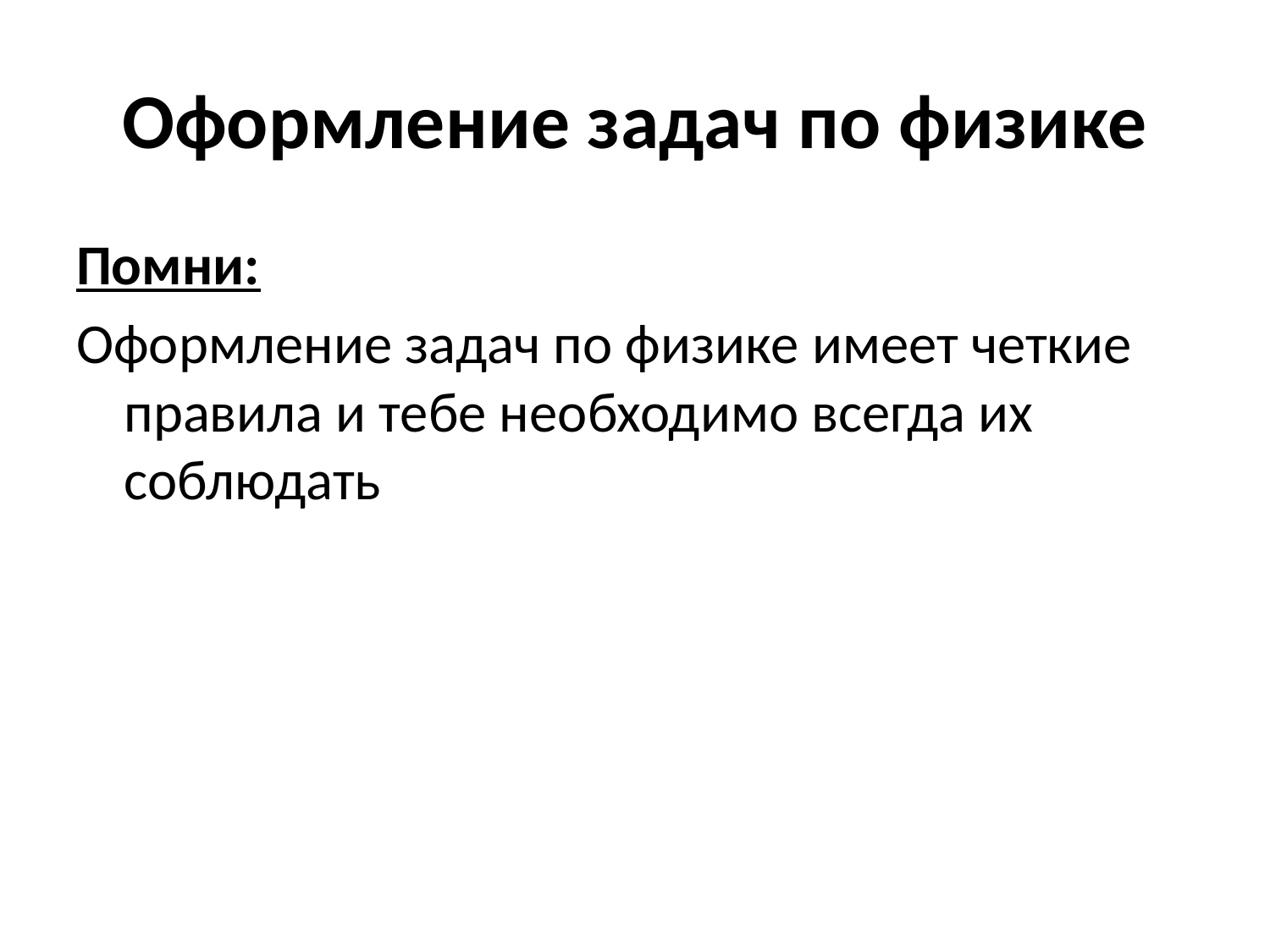

# Оформление задач по физике
Помни:
Оформление задач по физике имеет четкие правила и тебе необходимо всегда их соблюдать